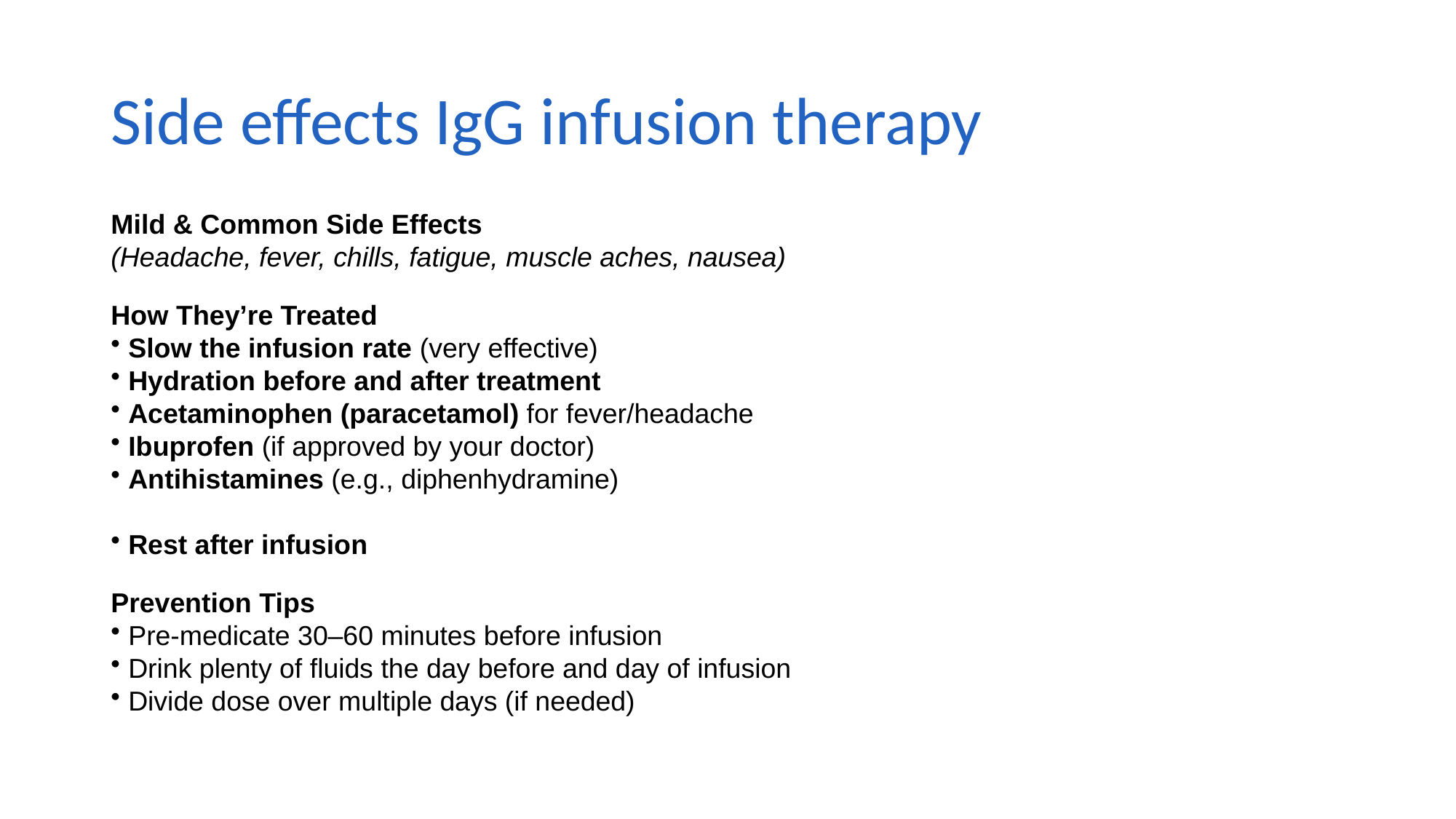

# Side effects IgG infusion therapy
Mild & Common Side Effects
(Headache, fever, chills, fatigue, muscle aches, nausea)

How They’re Treated
 Slow the infusion rate (very effective)
 Hydration before and after treatment
 Acetaminophen (paracetamol) for fever/headache
 Ibuprofen (if approved by your doctor)
 Antihistamines (e.g., diphenhydramine)

 Rest after infusion

Prevention Tips
 Pre-medicate 30–60 minutes before infusion
 Drink plenty of fluids the day before and day of infusion
 Divide dose over multiple days (if needed)